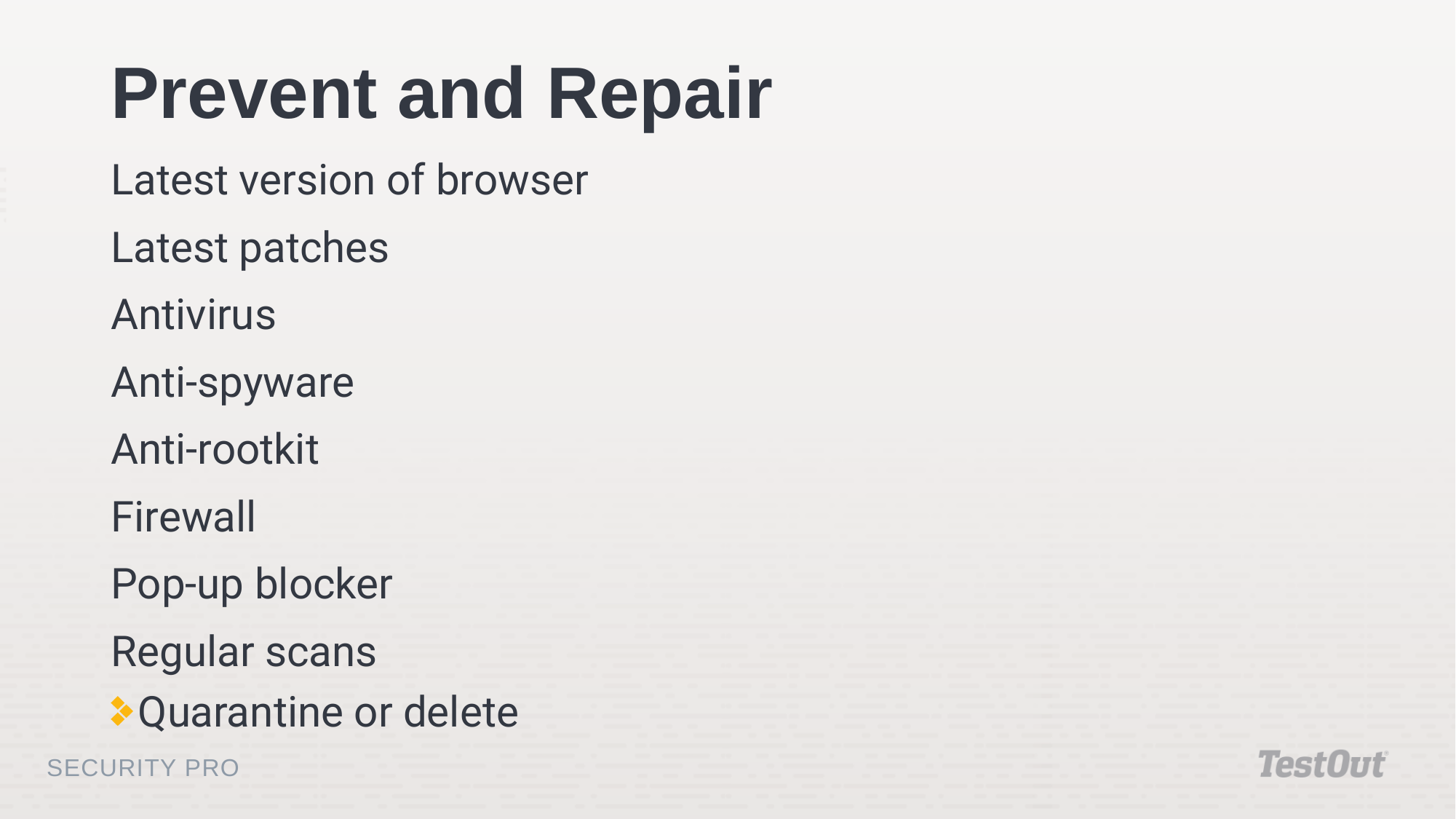

# Prevent and Repair
Latest version of browser
Latest patches
Antivirus
Anti-spyware
Anti-rootkit
Firewall
Pop-up blocker
Regular scans
Quarantine or delete
Security Pro